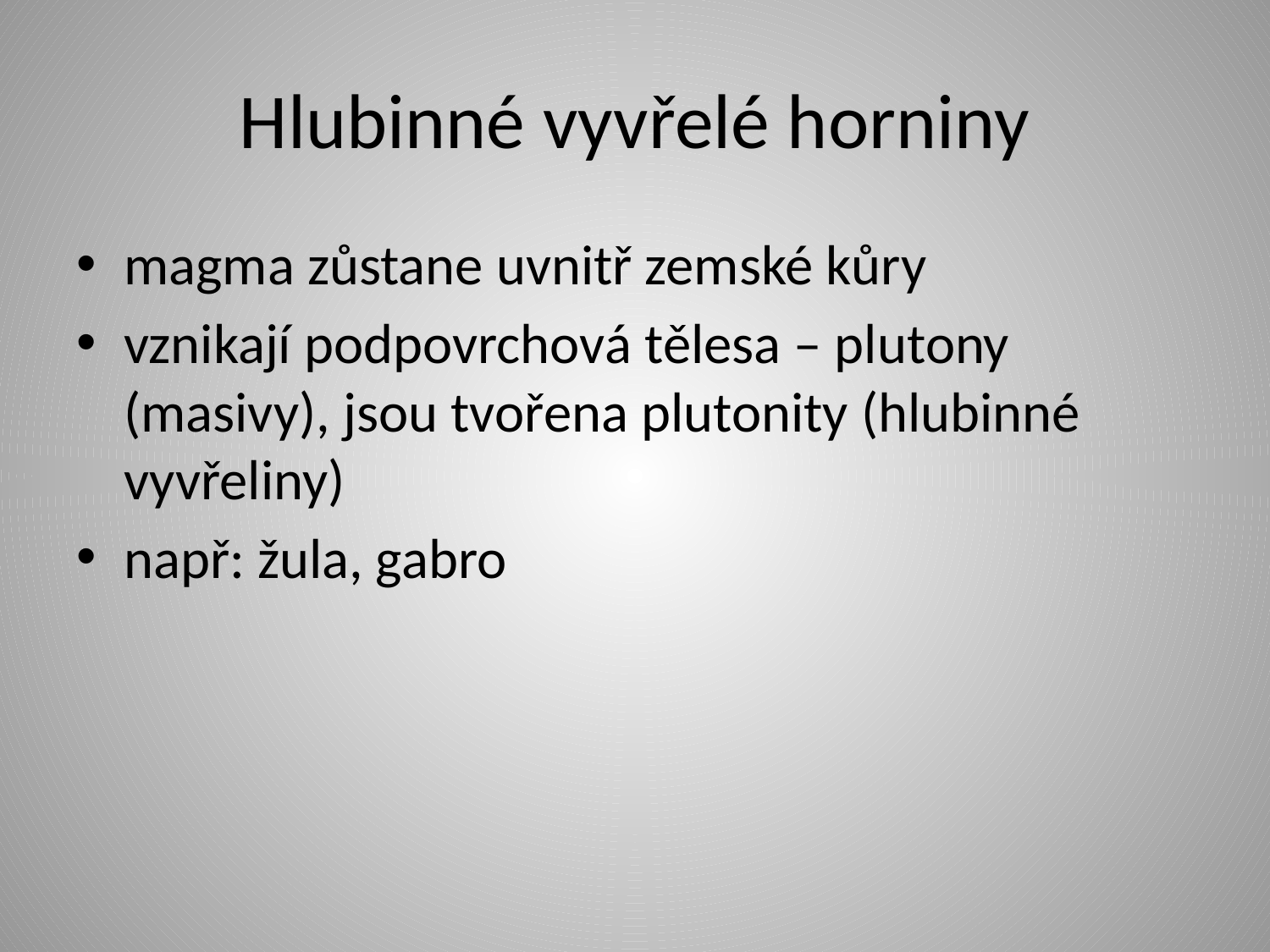

# Hlubinné vyvřelé horniny
magma zůstane uvnitř zemské kůry
vznikají podpovrchová tělesa – plutony (masivy), jsou tvořena plutonity (hlubinné vyvřeliny)
např: žula, gabro